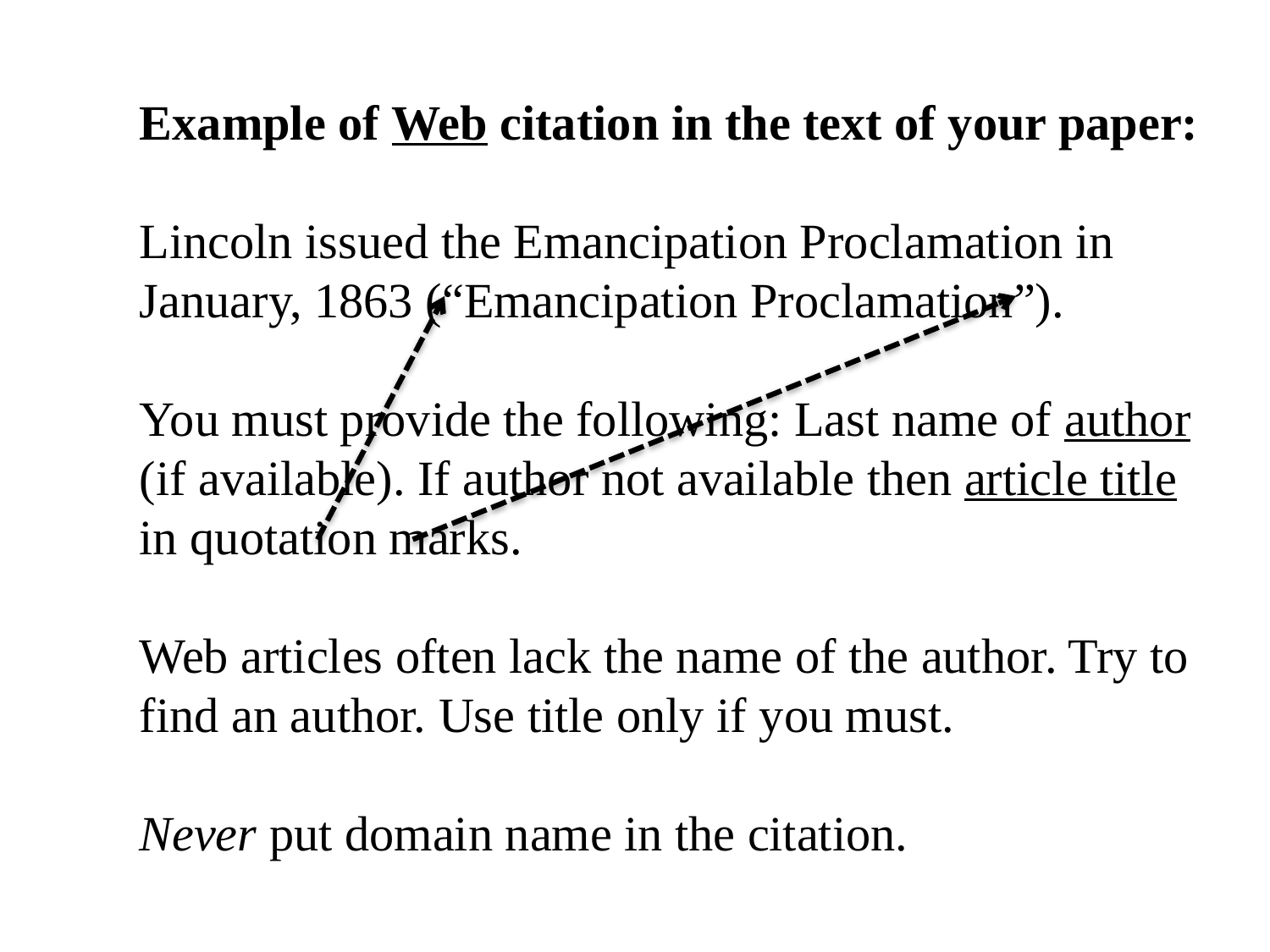

Example of Web citation in the text of your paper:

Lincoln issued the Emancipation Proclamation in January, 1863 (“Emancipation Proclamation”).

You must provide the following: Last name of author (if available). If author not available then article title in quotation marks.

Web articles often lack the name of the author. Try to find an author. Use title only if you must.

Never put domain name in the citation.